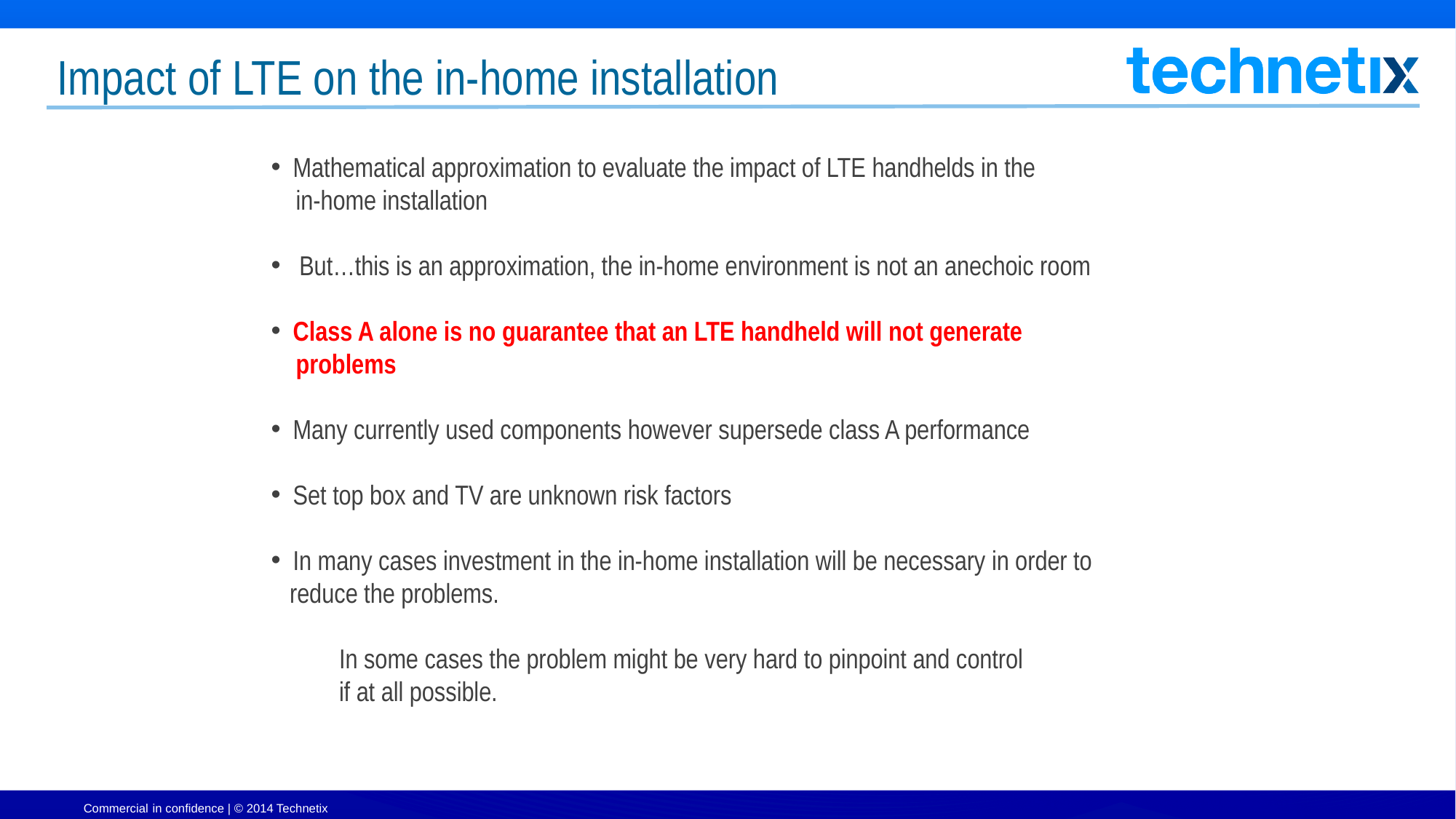

Impact of LTE on the in-home installation

  Mathematical approximation to evaluate the impact of LTE handhelds in the
    in-home installation

   But…this is an approximation, the in-home environment is not an anechoic room

  Class A alone is no guarantee that an LTE handheld will not generate
    problems

  Many currently used components however supersede class A performance

  Set top box and TV are unknown risk factors

  In many cases investment in the in-home installation will be necessary in order to
   reduce the problems.

           In some cases the problem might be very hard to pinpoint and control
           if at all possible.